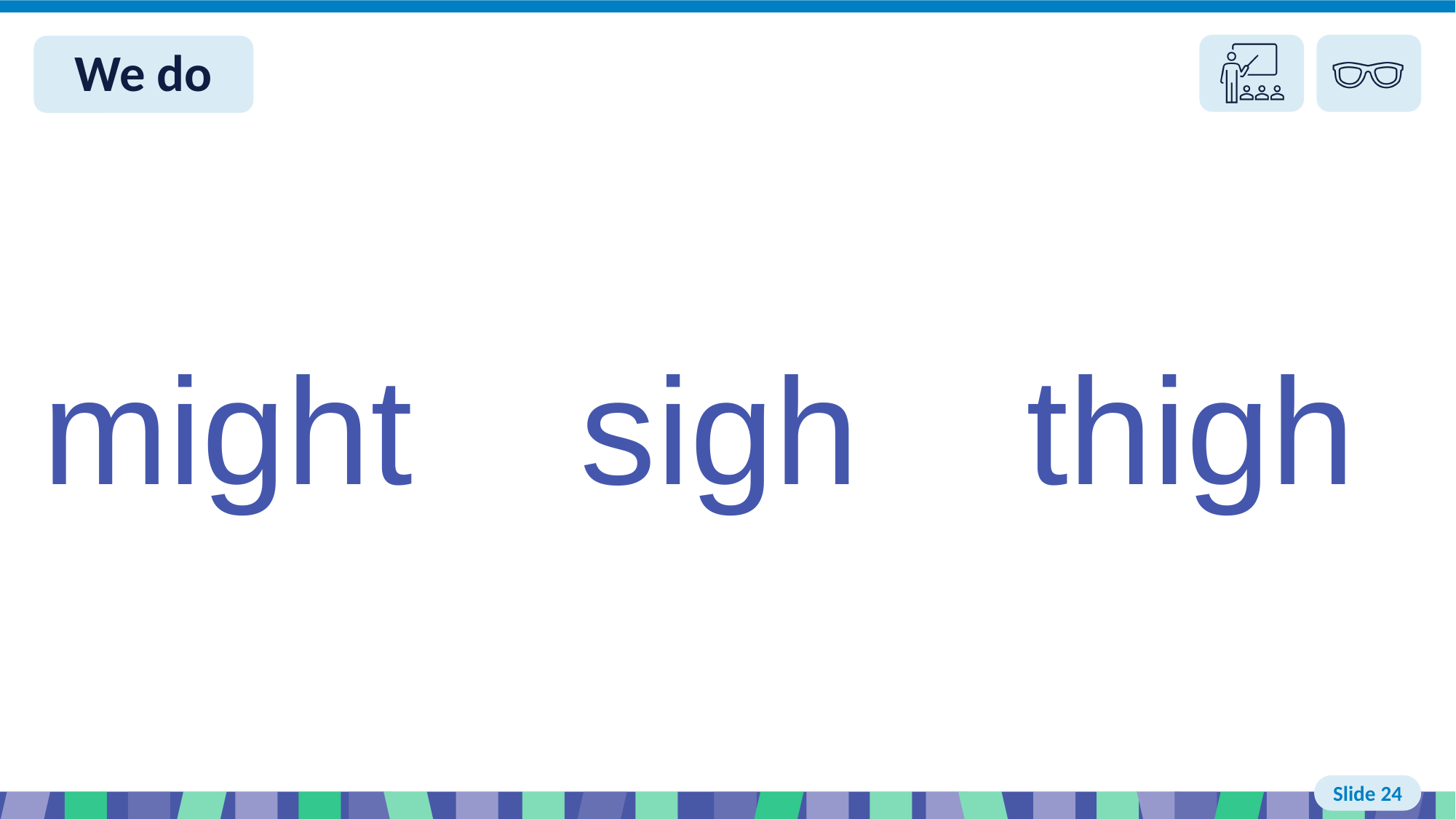

# Slide 24 We do
might    sigh    thigh